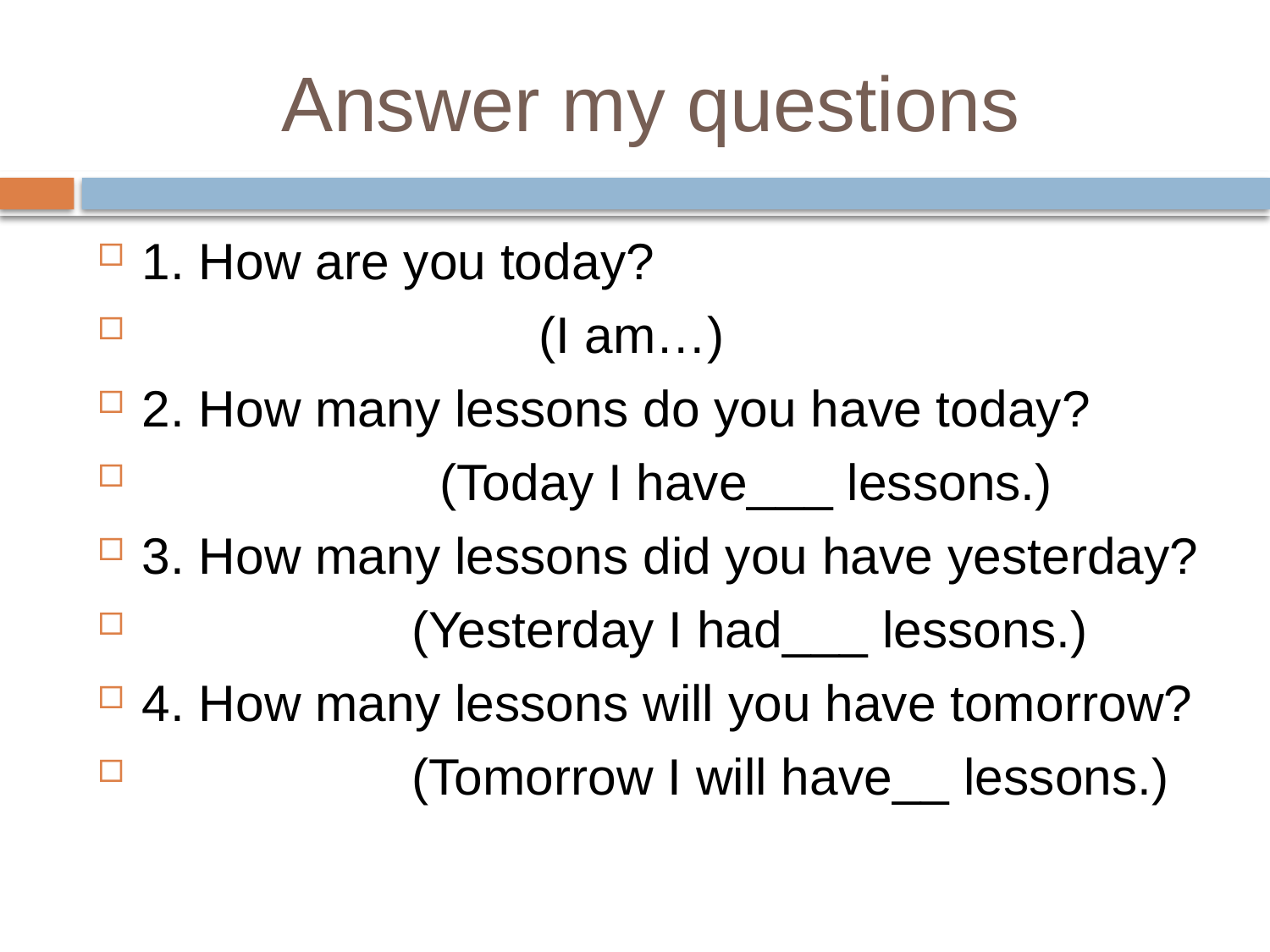

# Answer my questions
1. How are you today?
                            (I am…)
2. How many lessons do you have today?
                     (Today I have___ lessons.)
3. How many lessons did you have yesterday?
                   (Yesterday I had___ lessons.)
4. How many lessons will you have tomorrow?
                   (Tomorrow I will have__ lessons.)